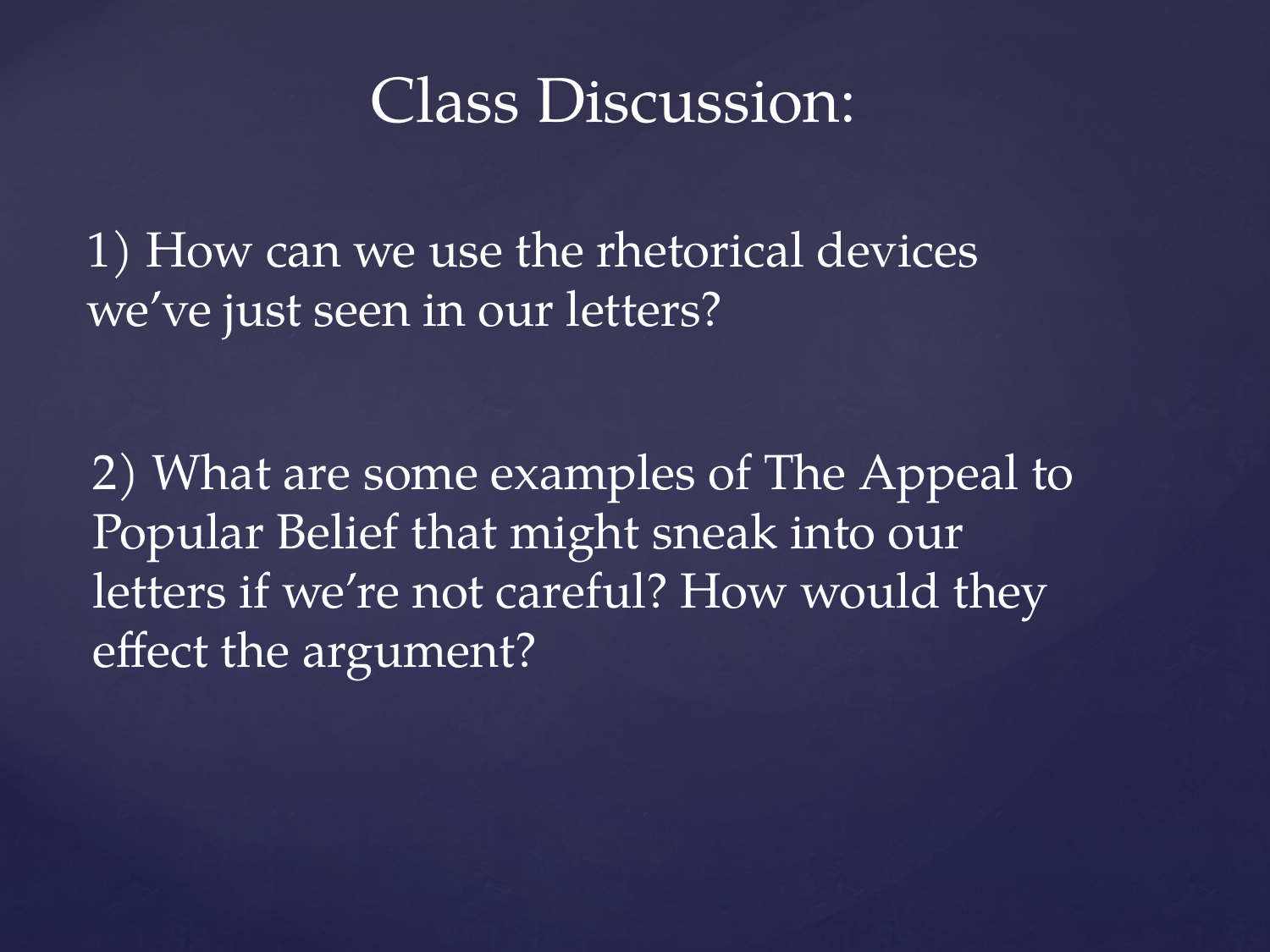

Class Discussion:
1) How can we use the rhetorical devices we’ve just seen in our letters?
2) What are some examples of The Appeal to Popular Belief that might sneak into our letters if we’re not careful? How would they effect the argument?